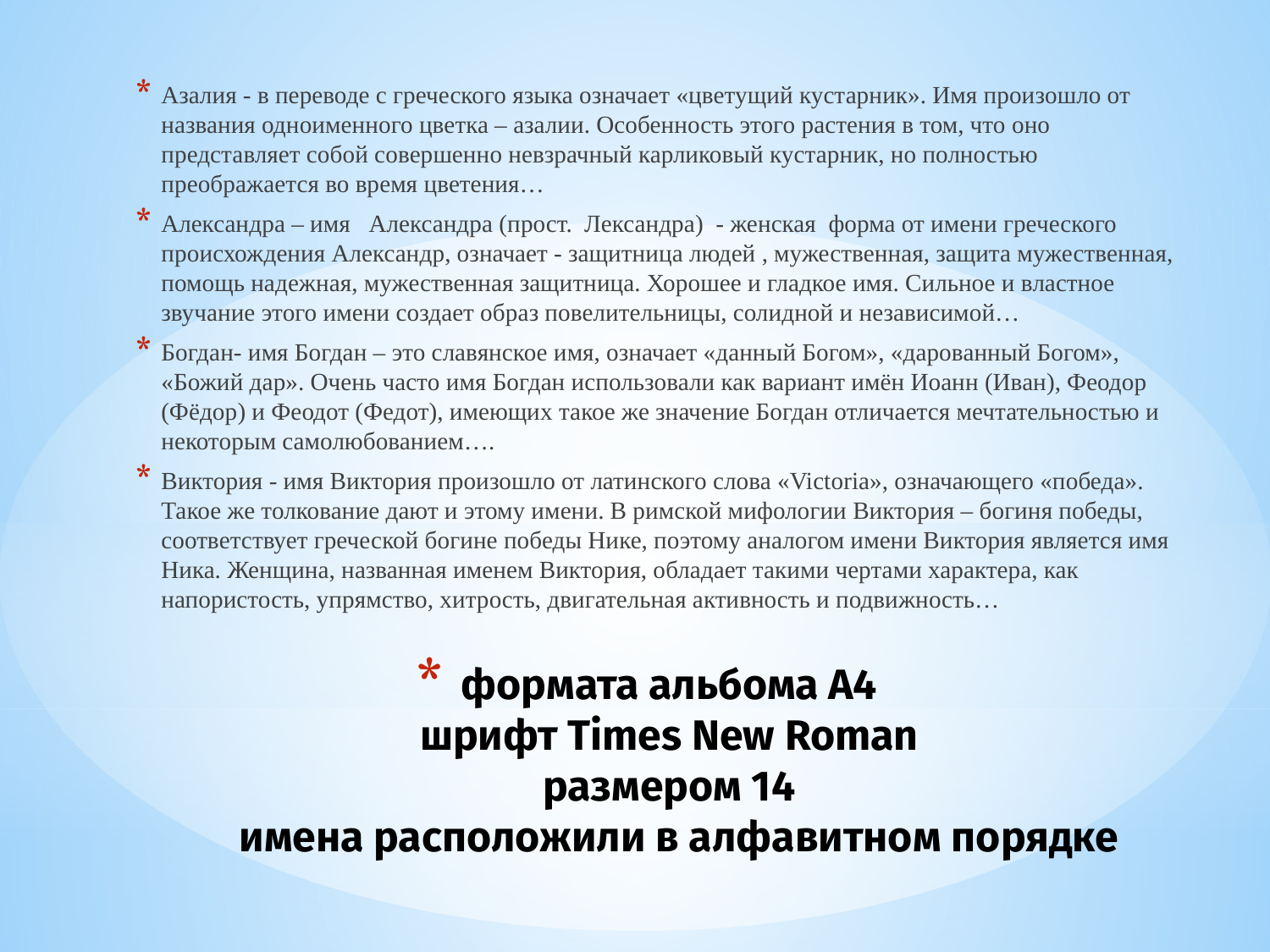

Азалия - в переводе с греческого языка означает «цветущий кустарник». Имя произошло от названия одноименного цветка – азалии. Особенность этого растения в том, что оно представляет собой совершенно невзрачный карликовый кустарник, но полностью преображается во время цветения…
Александра – имя   Александра (прост.  Лександра)  - женская  форма от имени греческого происхождения Александр, означает - защитница людей , мужественная, защита мужественная, помощь надежная, мужественная защитница. Хорошее и гладкое имя. Сильное и властное звучание этого имени создает образ повелительницы, солидной и независимой…
Богдан- имя Богдан – это славянское имя, означает «данный Богом», «дарованный Богом», «Божий дар». Очень часто имя Богдан использовали как вариант имён Иоанн (Иван), Феодор (Фёдор) и Феодот (Федот), имеющих такое же значение Богдан отличается мечтательностью и некоторым самолюбованием….
Виктория - имя Виктория произошло от латинского слова «Victoria», означающего «победа». Такое же толкование дают и этому имени. В римской мифологии Виктория – богиня победы, соответствует греческой богине победы Нике, поэтому аналогом имени Виктория является имя Ника. Женщина, названная именем Виктория, обладает такими чертами характера, как напористость, упрямство, хитрость, двигательная активность и подвижность…
# формата альбома А4 шрифт Times New Roman размером 14 имена расположили в алфавитном порядке